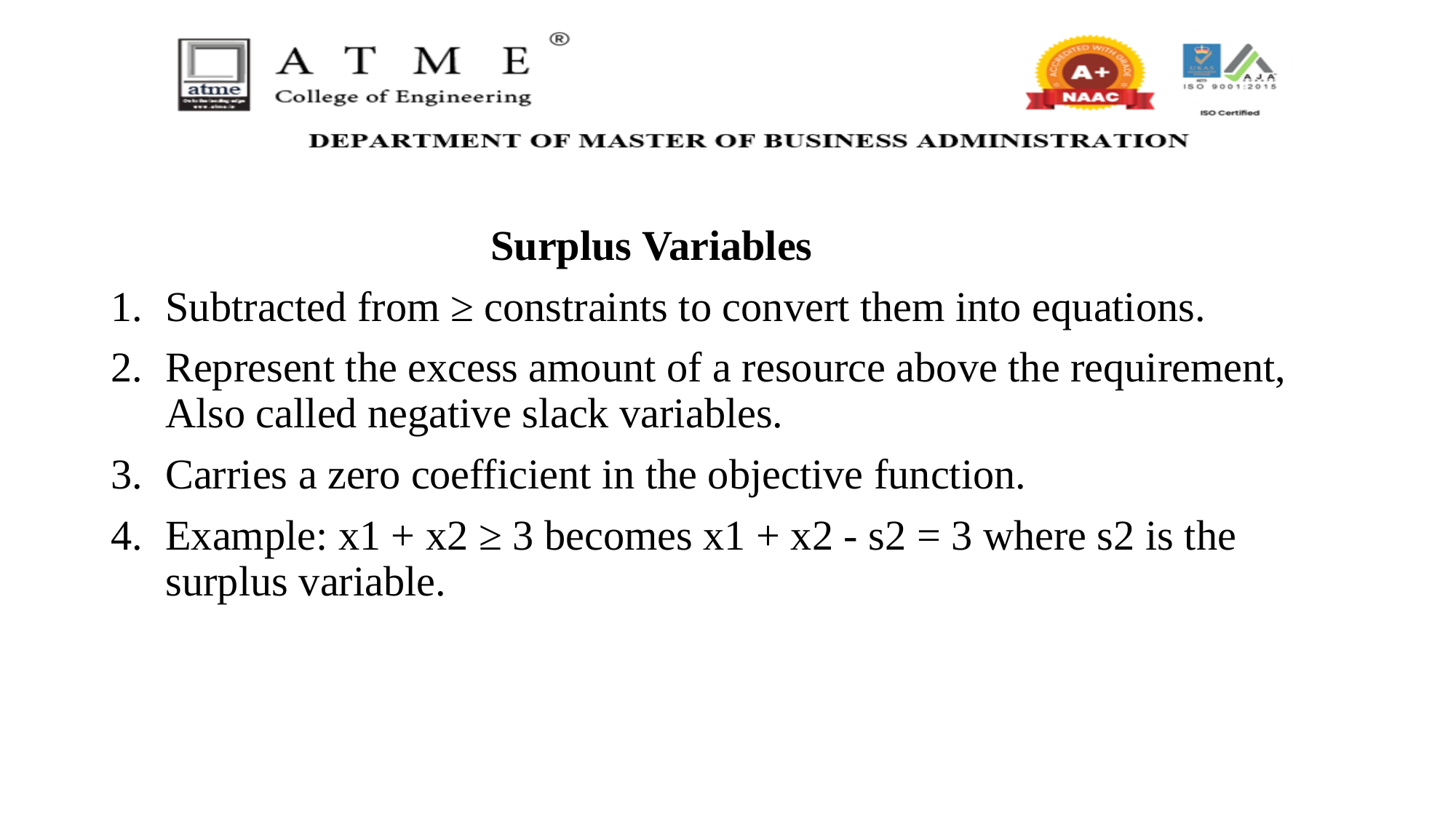

Surplus Variables
Subtracted from ≥ constraints to convert them into equations.
Represent the excess amount of a resource above the requirement, Also called negative slack variables.
Carries a zero coefficient in the objective function.
Example: x1 + x2 ≥ 3 becomes x1 + x2 - s2 = 3 where s2 is the surplus variable.